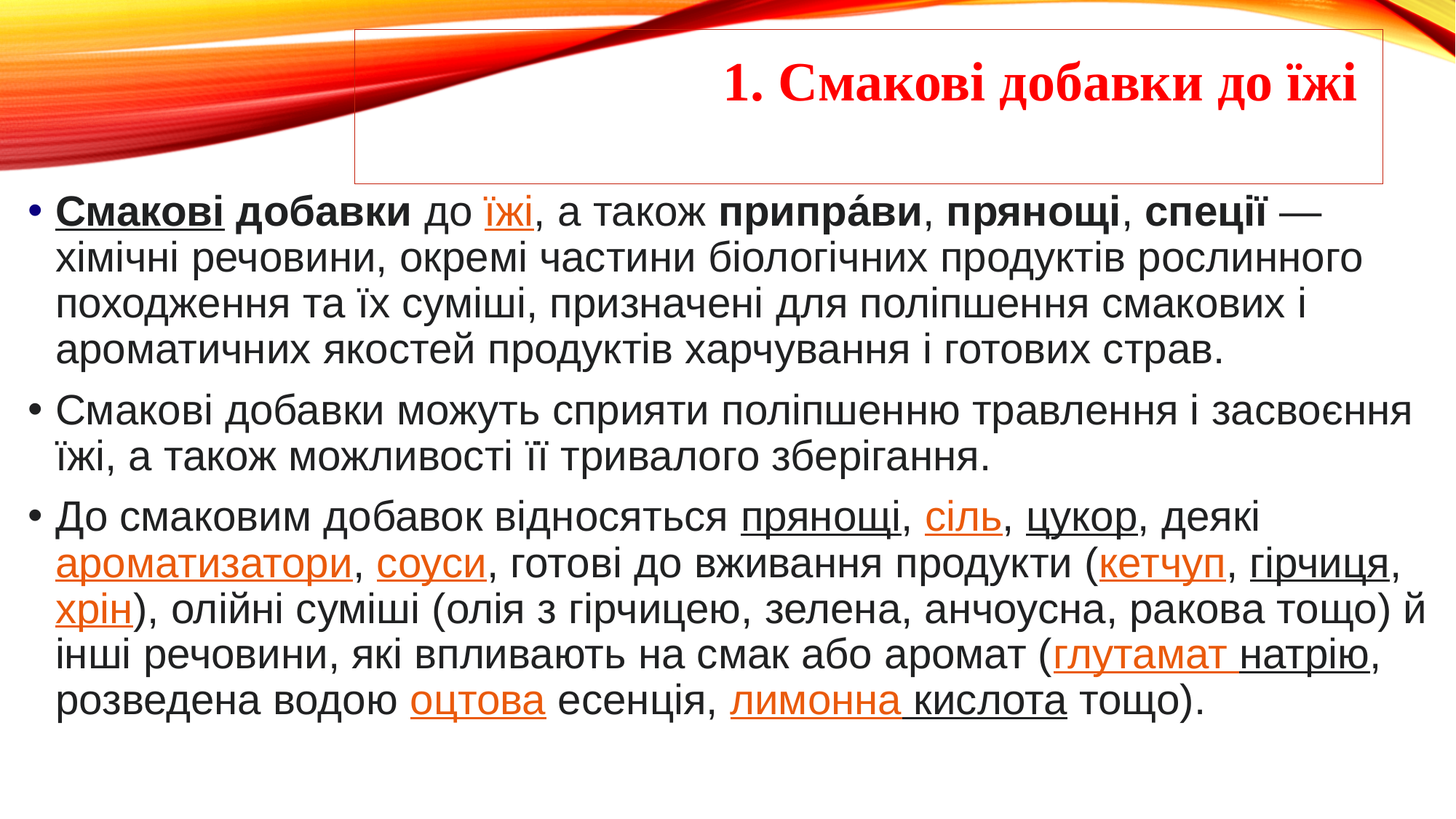

# 1. Смакові добавки до їжі
Смакові добавки до їжі, а також припра́ви, прянощі, спеції — хімічні речовини, окремі частини біологічних продуктів рослинного походження та їх суміші, призначені для поліпшення смакових і ароматичних якостей продуктів харчування і готових страв.
Смакові добавки можуть сприяти поліпшенню травлення і засвоєння їжі, а також можливості її тривалого зберігання.
До смаковим добавок відносяться прянощі, сіль, цукор, деякі ароматизатори, соуси, готові до вживання продукти (кетчуп, гірчиця, хрін), олійні суміші (олія з гірчицею, зелена, анчоусна, ракова тощо) й інші речовини, які впливають на смак або аромат (глутамат натрію, розведена водою оцтова есенція, лимонна кислота тощо).